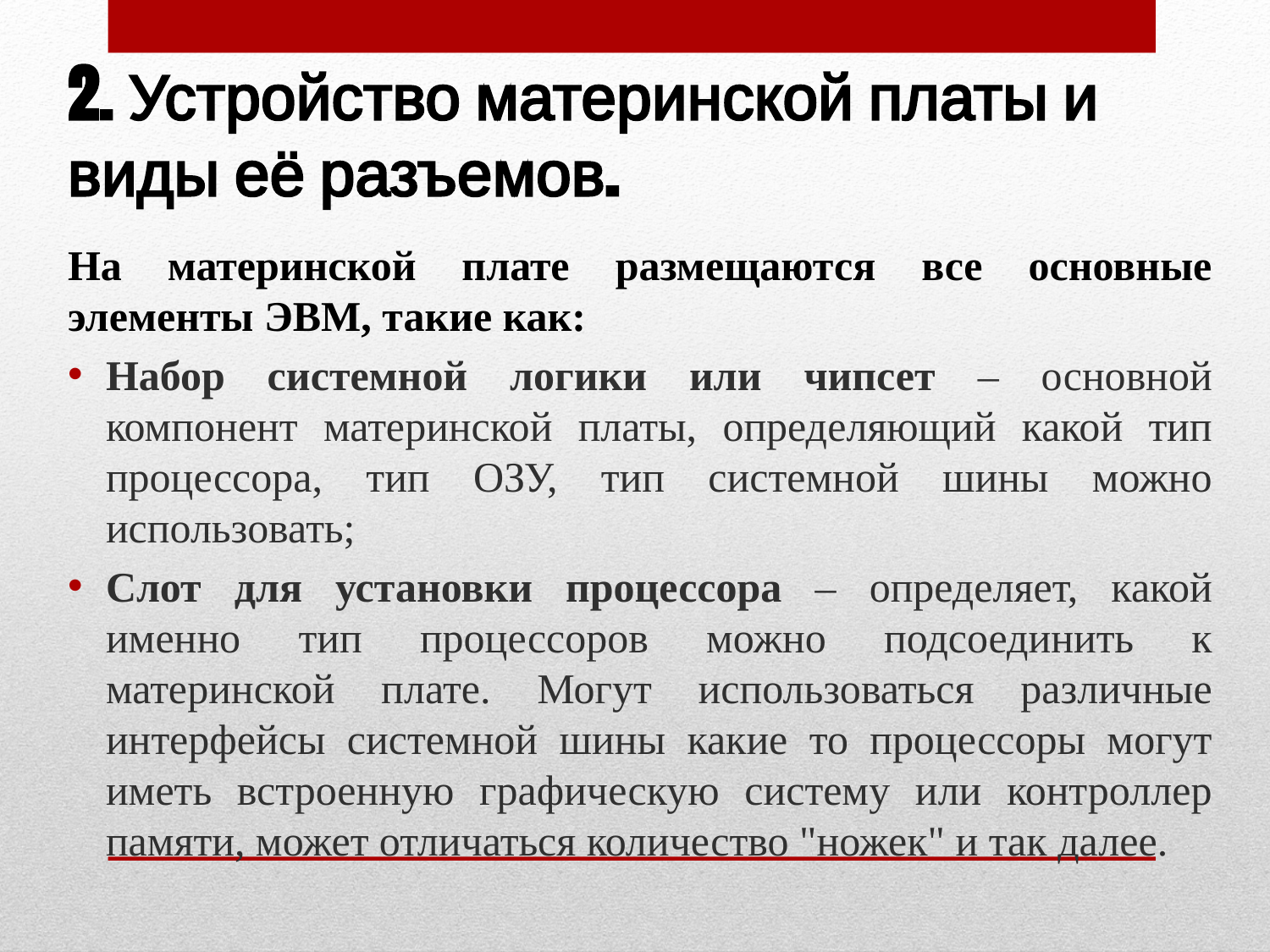

# 2. Устройство материнской платы и виды её разъемов.
На материнской плате размещаются все основные элементы ЭВМ, такие как:
Набор системной логики или чипсет – основной компонент материнской платы, определяющий какой тип процессора, тип ОЗУ, тип системной шины можно использовать;
Слот для установки процессора – определяет, какой именно тип процессоров можно подсоединить к материнской плате. Могут использоваться различные интерфейсы системной шины какие то процессоры могут иметь встроенную графическую систему или контроллер памяти, может отличаться количество "ножек" и так далее.